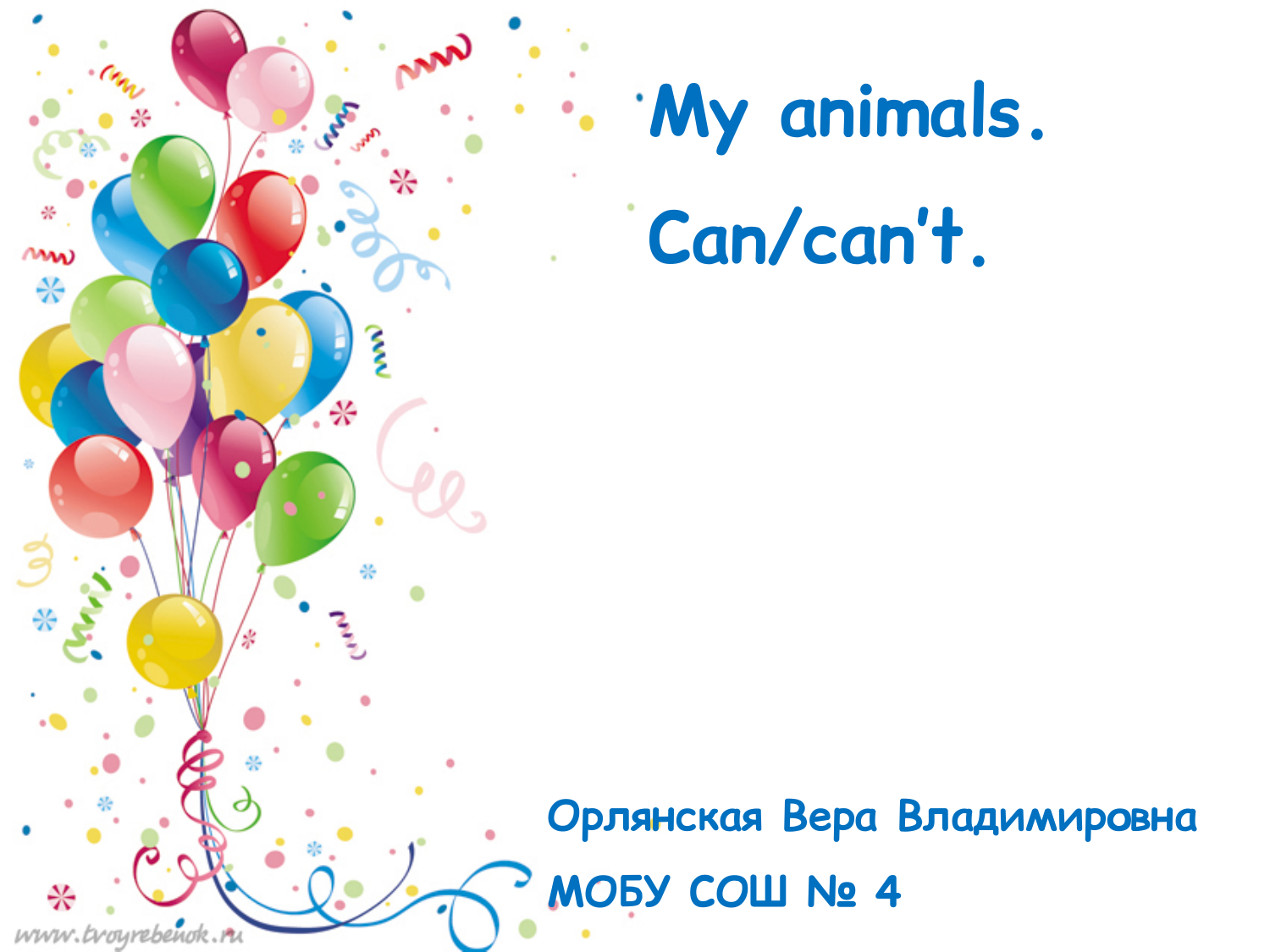

# My animals. Can/can’t.
Орлянская Вера Владимировна
МОБУ СОШ № 4